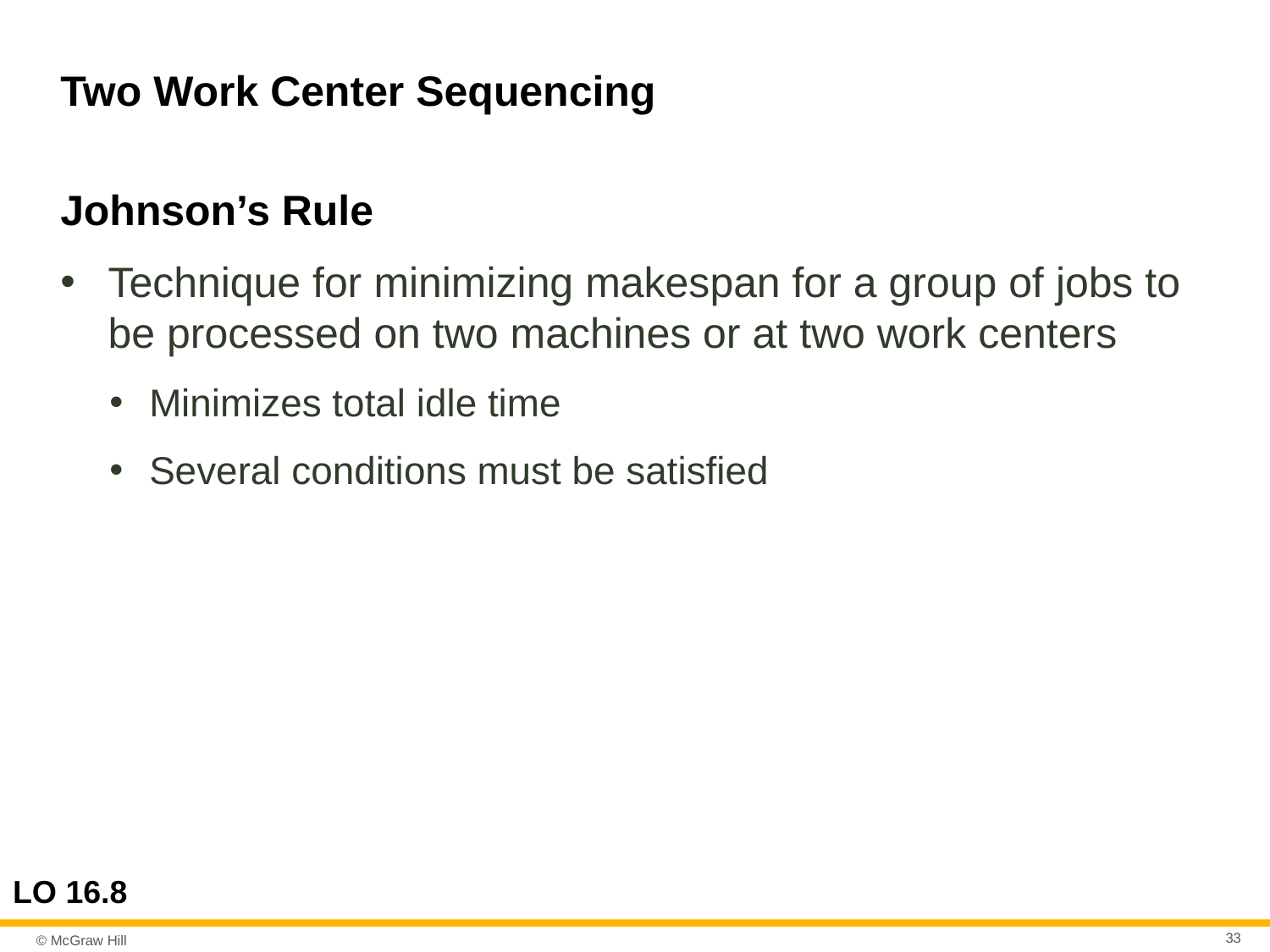

# Two Work Center Sequencing
Johnson’s Rule
Technique for minimizing makespan for a group of jobs to be processed on two machines or at two work centers
Minimizes total idle time
Several conditions must be satisfied
LO 16.8